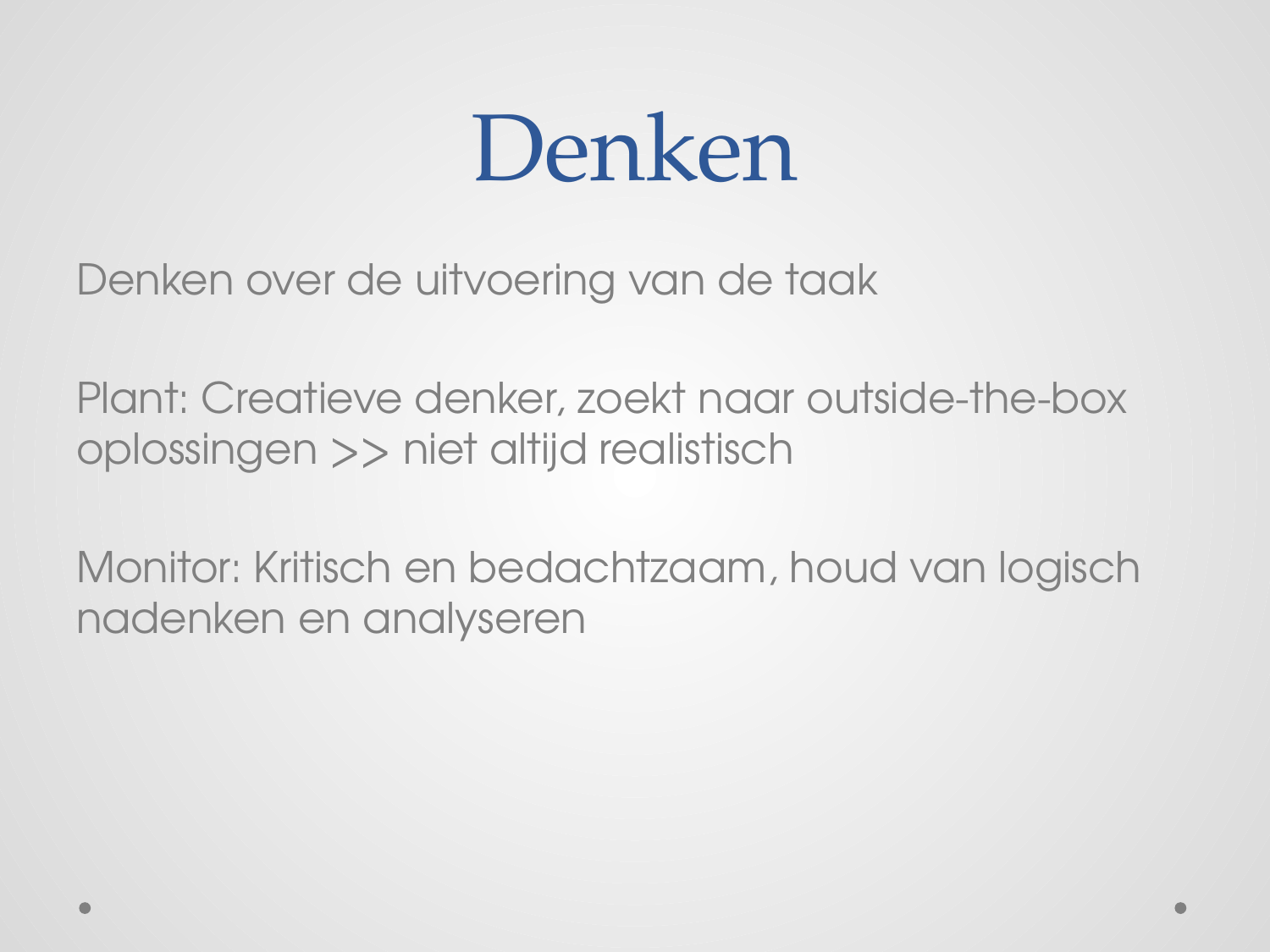

# Denken
Denken over de uitvoering van de taak

Plant: Creatieve denker, zoekt naar outside-the-box oplossingen >> niet altijd realistisch

Monitor: Kritisch en bedachtzaam, houd van logisch nadenken en analyseren